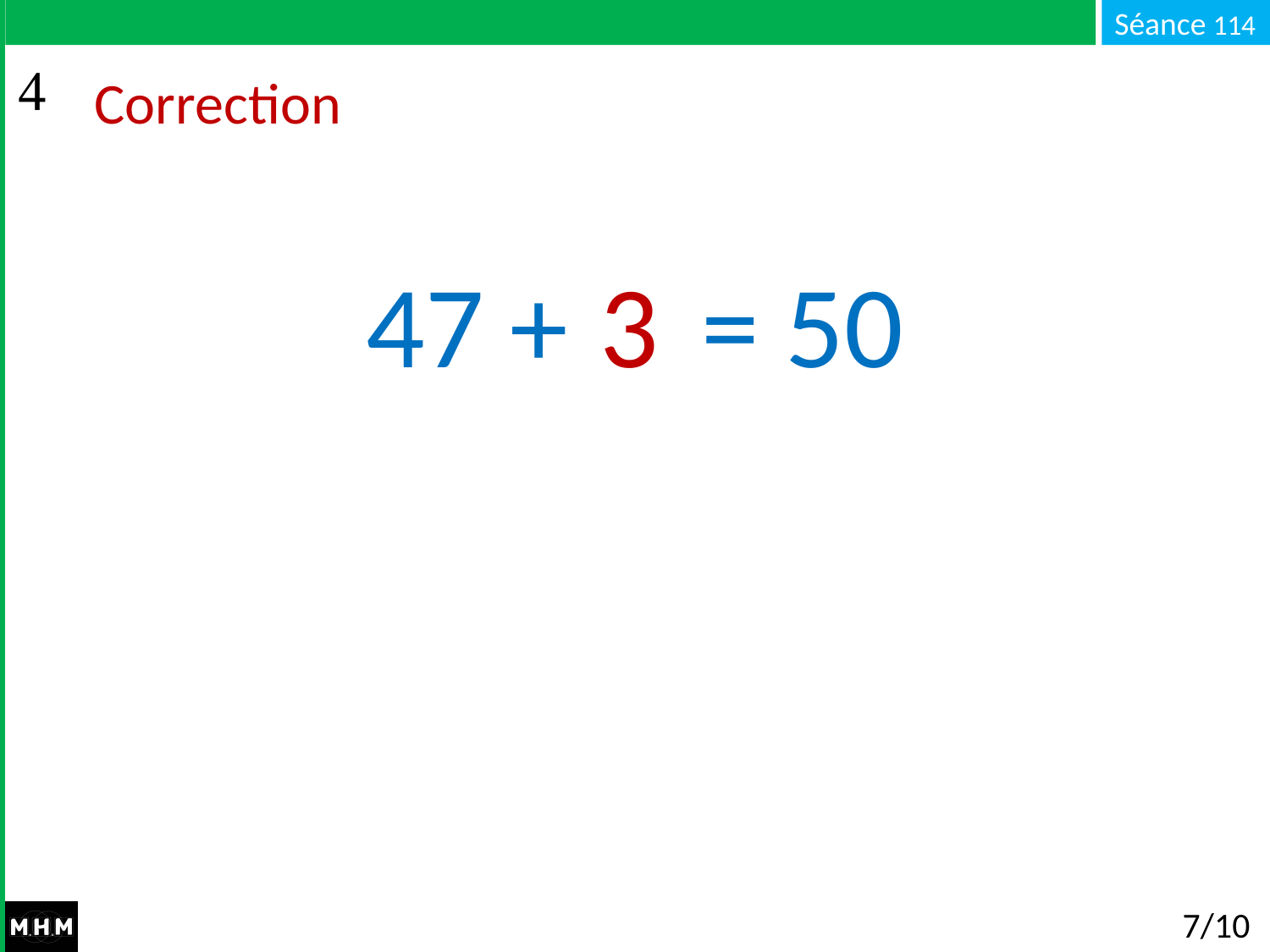

# Correction
47 + … = 50
3
7/10